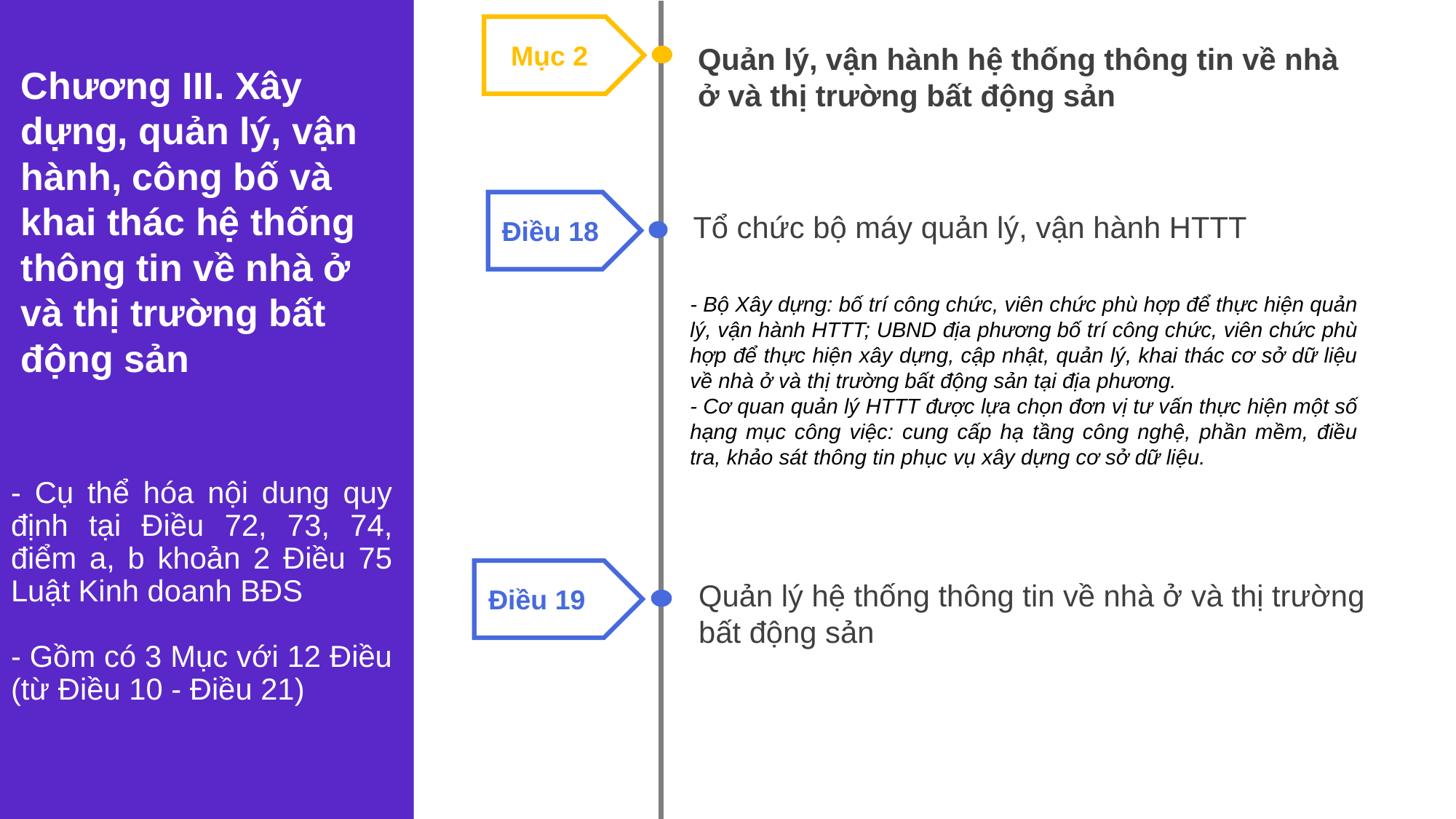

Mục 2

Quản lý, vận hành hệ thống thông tin về nhà ở và thị trường bất động sản
Chương III. Xây dựng, quản lý, vận hành, công bố và khai thác hệ thống thông tin về nhà ở và thị trường bất động sản

Điều 18

Tổ chức bộ máy quản lý, vận hành HTTT
- Bộ Xây dựng: bố trí công chức, viên chức phù hợp để thực hiện quản lý, vận hành HTTT; UBND địa phương bố trí công chức, viên chức phù hợp để thực hiện xây dựng, cập nhật, quản lý, khai thác cơ sở dữ liệu về nhà ở và thị trường bất động sản tại địa phương.
- Cơ quan quản lý HTTT được lựa chọn đơn vị tư vấn thực hiện một số hạng mục công việc: cung cấp hạ tầng công nghệ, phần mềm, điều tra, khảo sát thông tin phục vụ xây dựng cơ sở dữ liệu.

- Cụ thể hóa nội dung quy định tại Điều 72, 73, 74, điểm a, b khoản 2 Điều 75 Luật Kinh doanh BĐS

- Gồm có 3 Mục với 12 Điều
(từ Điều 10 - Điều 21)

Điều 19

Quản lý hệ thống thông tin về nhà ở và thị trường bất động sản